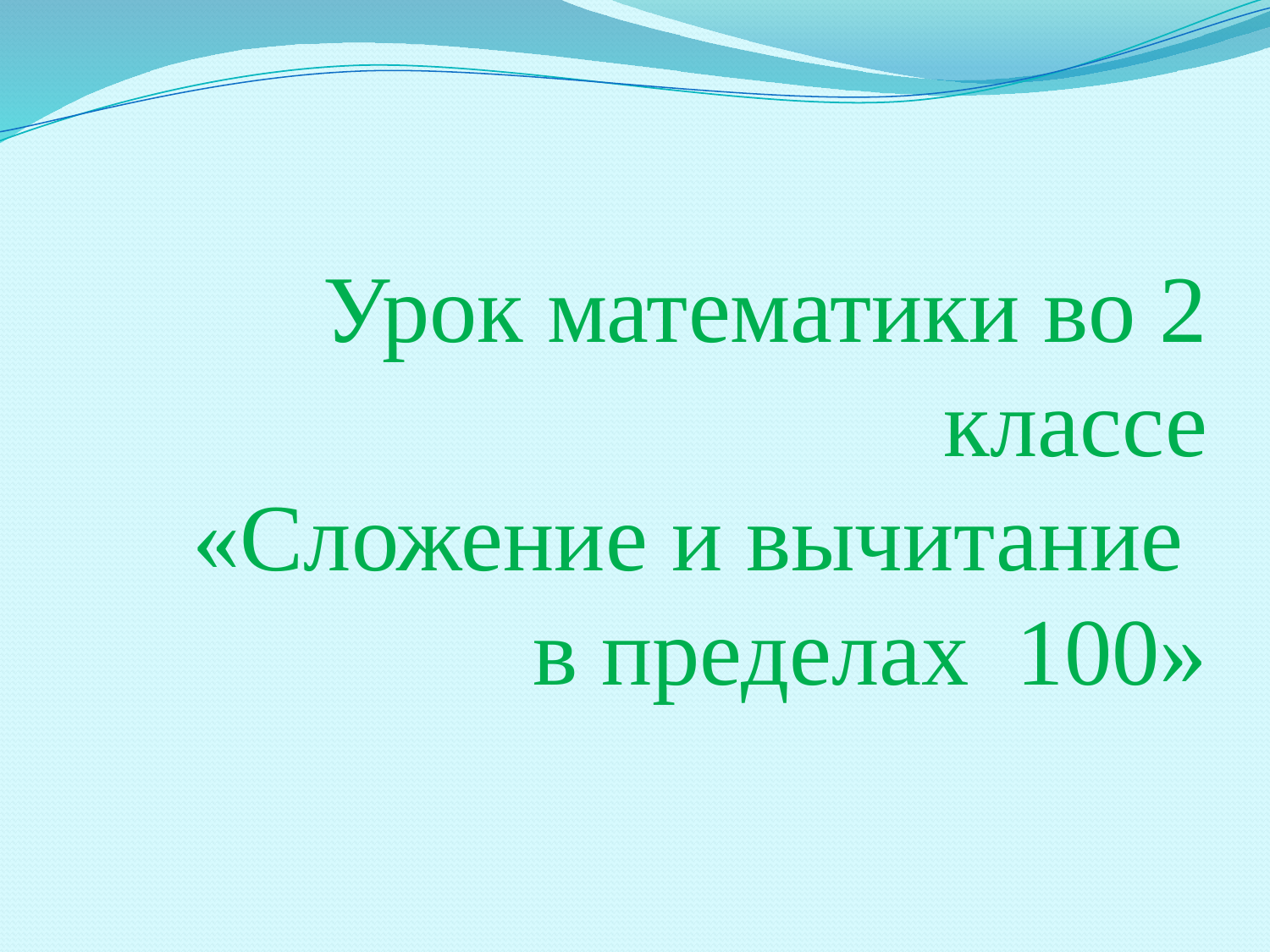

# Урок математики во 2 классе «Сложение и вычитание в пределах  100»